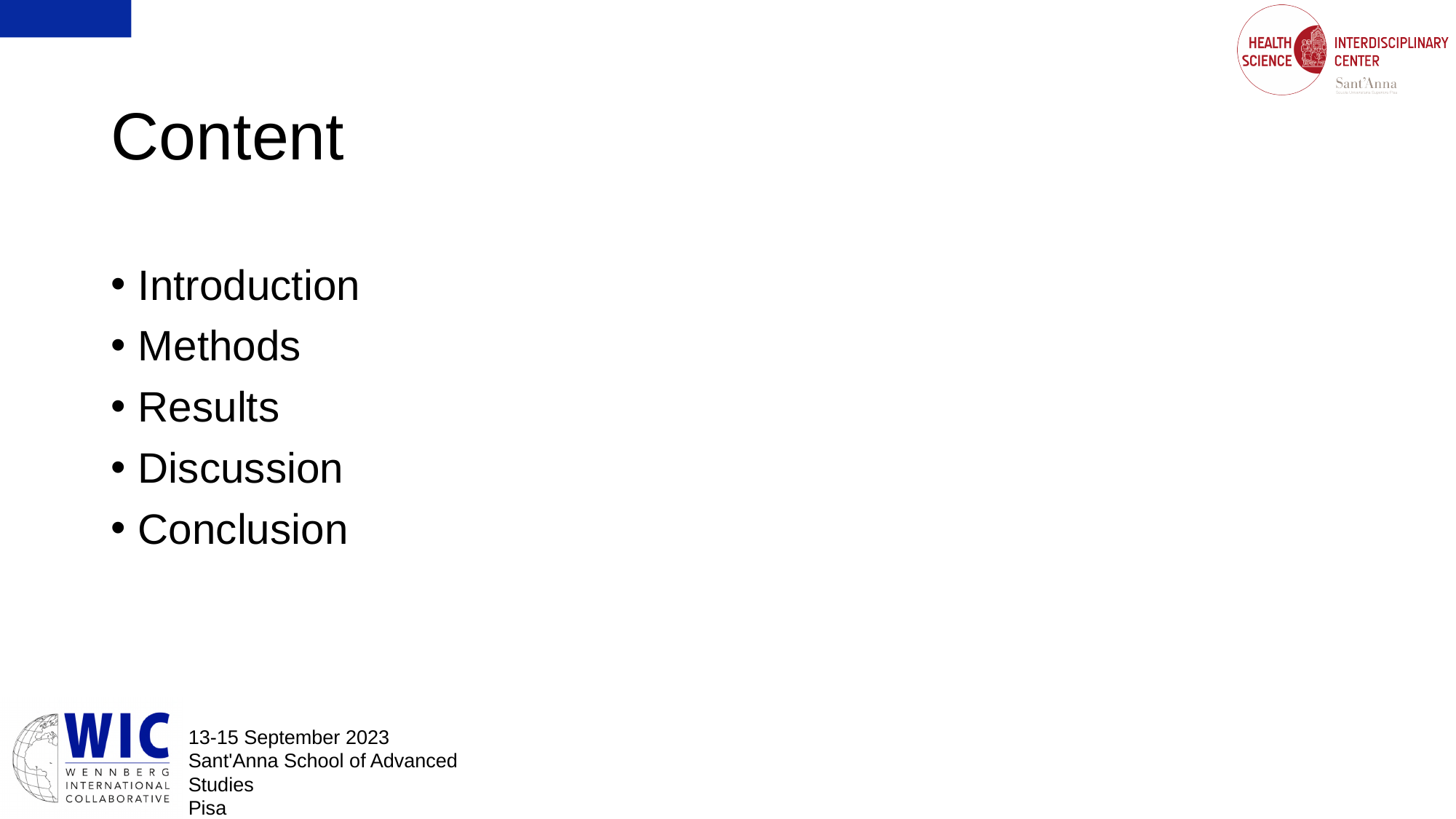

# Content
Introduction
Methods
Results
Discussion
Conclusion